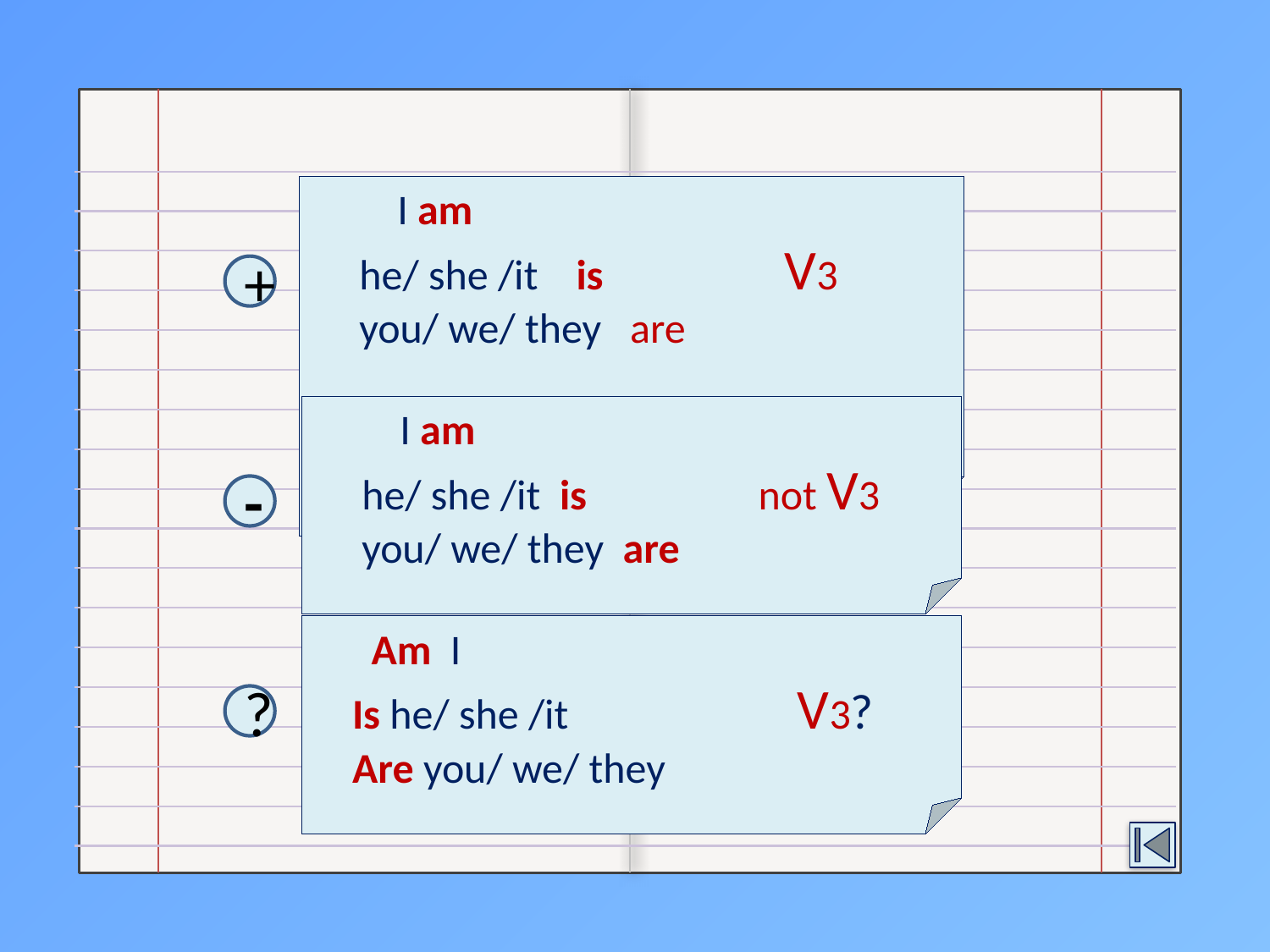

I am
     he/ she /it    is                   V3
     you/ we/ they   are

+
         I am
     he/ she /it  is                  not V3
     you/ we/ they  are
-
      Am  I
    Is he/ she /it                        V3?
    Are you/ we/ they
?